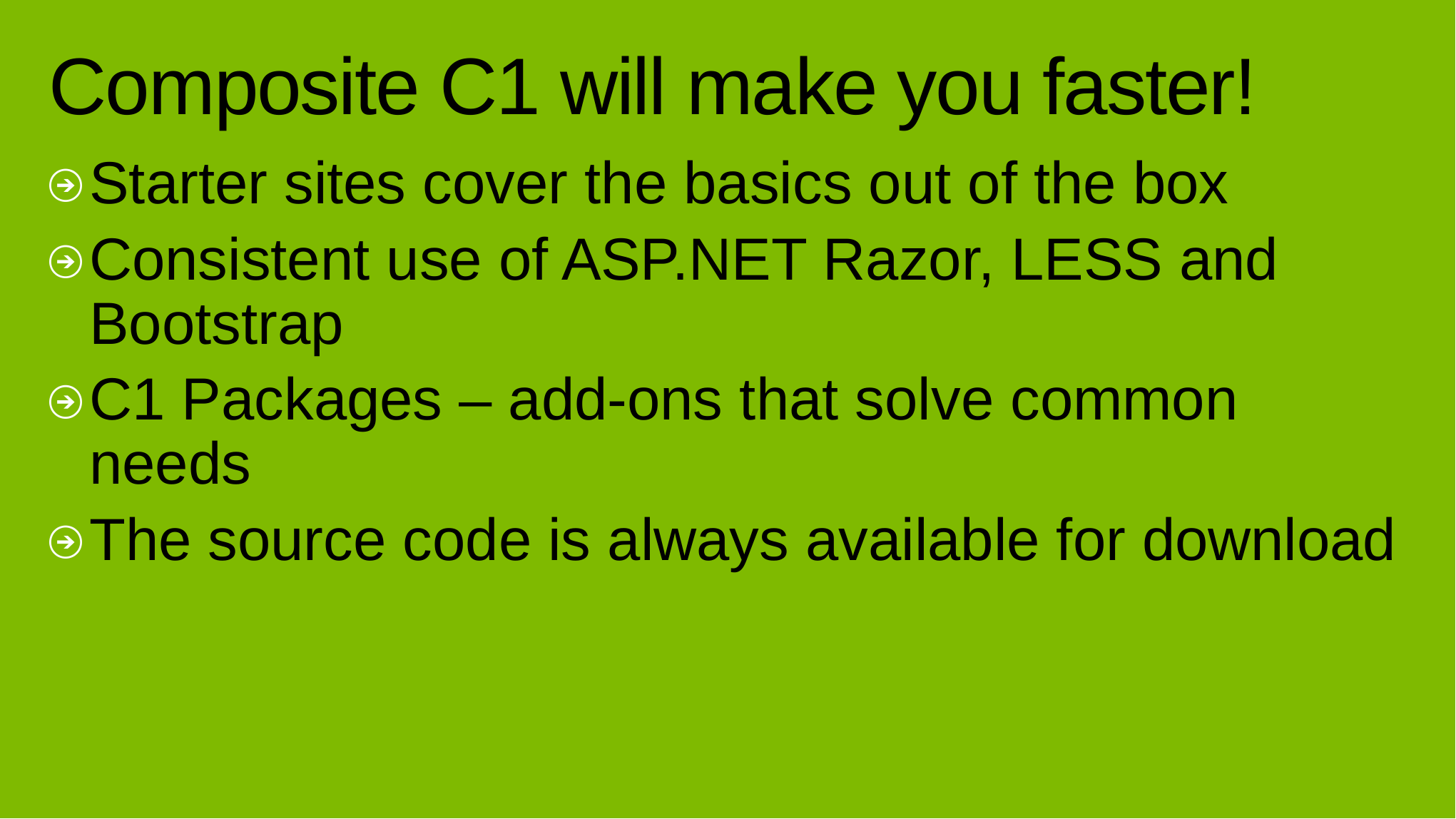

# Composite C1 will make you faster!
Starter sites cover the basics out of the box
Consistent use of ASP.NET Razor, LESS and Bootstrap
C1 Packages – add-ons that solve common needs
The source code is always available for download